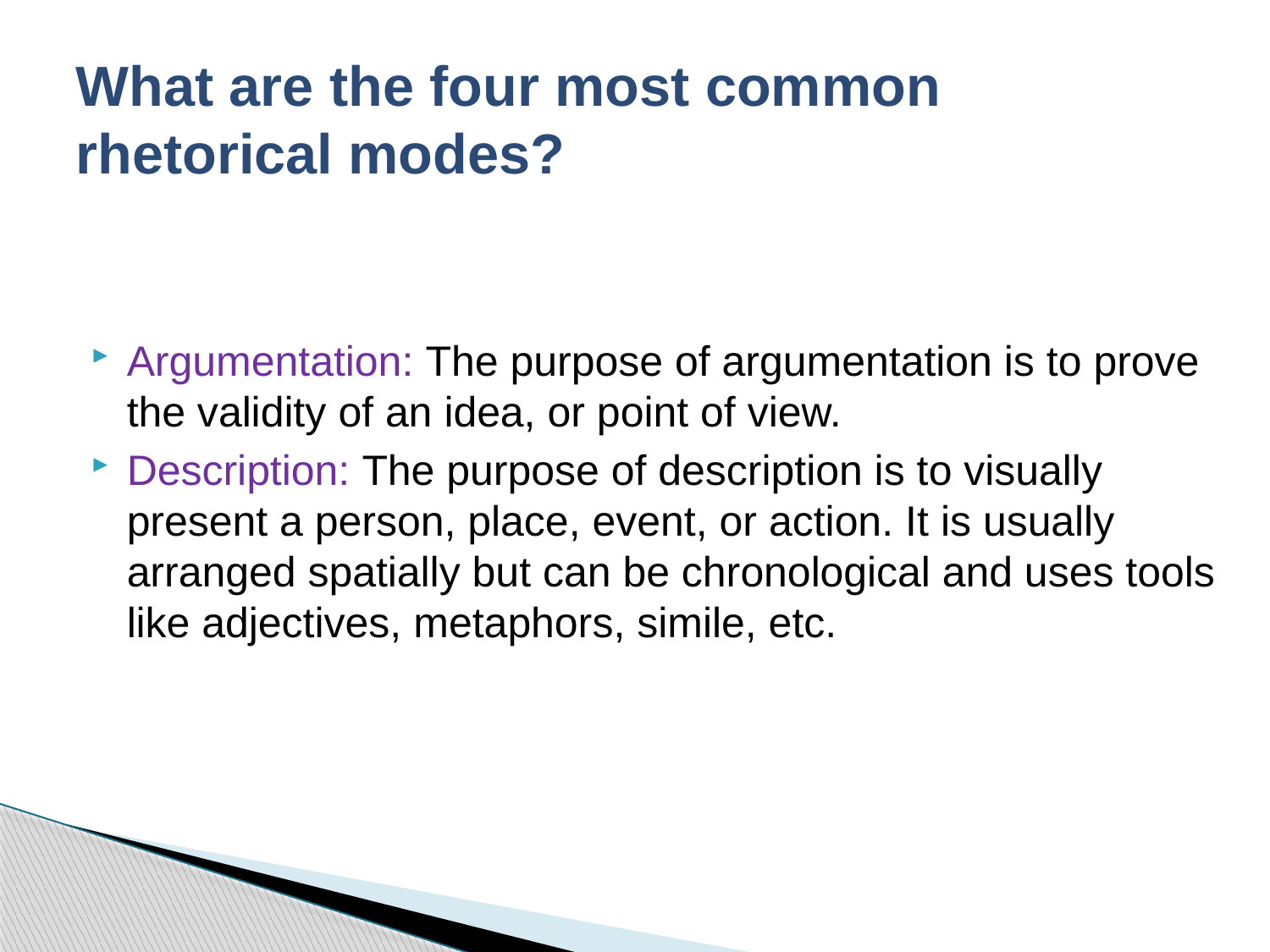

# What are the four most common rhetorical modes?
Argumentation: The purpose of argumentation is to prove the validity of an idea, or point of view.
Description: The purpose of description is to visually present a person, place, event, or action. It is usually arranged spatially but can be chronological and uses tools like adjectives, metaphors, simile, etc.